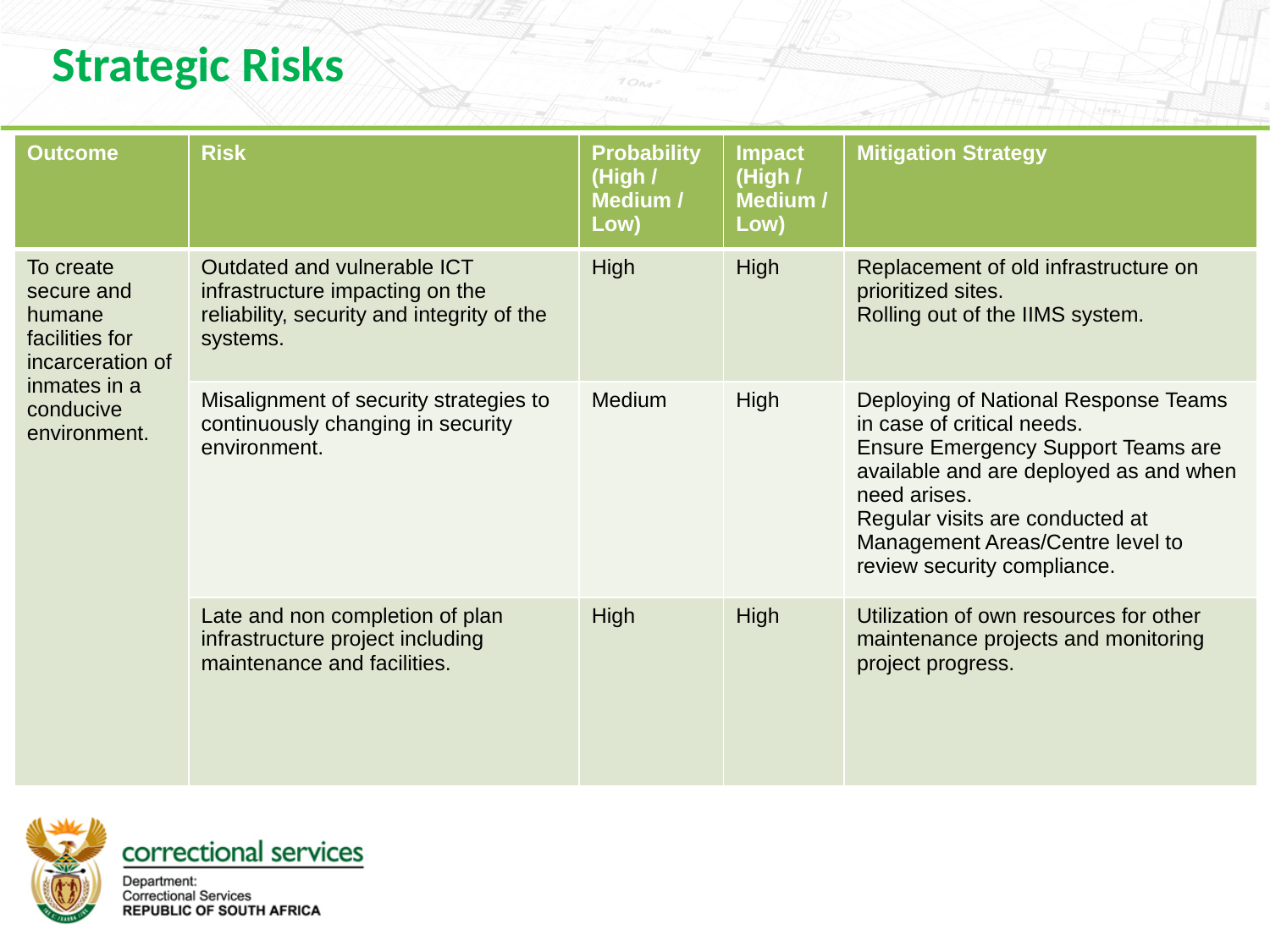

Strategic Risks
| Outcome | Risk | Probability (High / Medium / Low) | Impact (High / Medium / Low) | Mitigation Strategy |
| --- | --- | --- | --- | --- |
| To create secure and humane facilities for incarceration of inmates in a conducive environment. | Outdated and vulnerable ICT infrastructure impacting on the reliability, security and integrity of the systems. | High | High | Replacement of old infrastructure on prioritized sites. Rolling out of the IIMS system. |
|  | Misalignment of security strategies to continuously changing in security environment. | Medium | High | Deploying of National Response Teams in case of critical needs. Ensure Emergency Support Teams are available and are deployed as and when need arises. Regular visits are conducted at Management Areas/Centre level to review security compliance. |
|  | Late and non completion of plan infrastructure project including maintenance and facilities. | High | High | Utilization of own resources for other maintenance projects and monitoring project progress. |